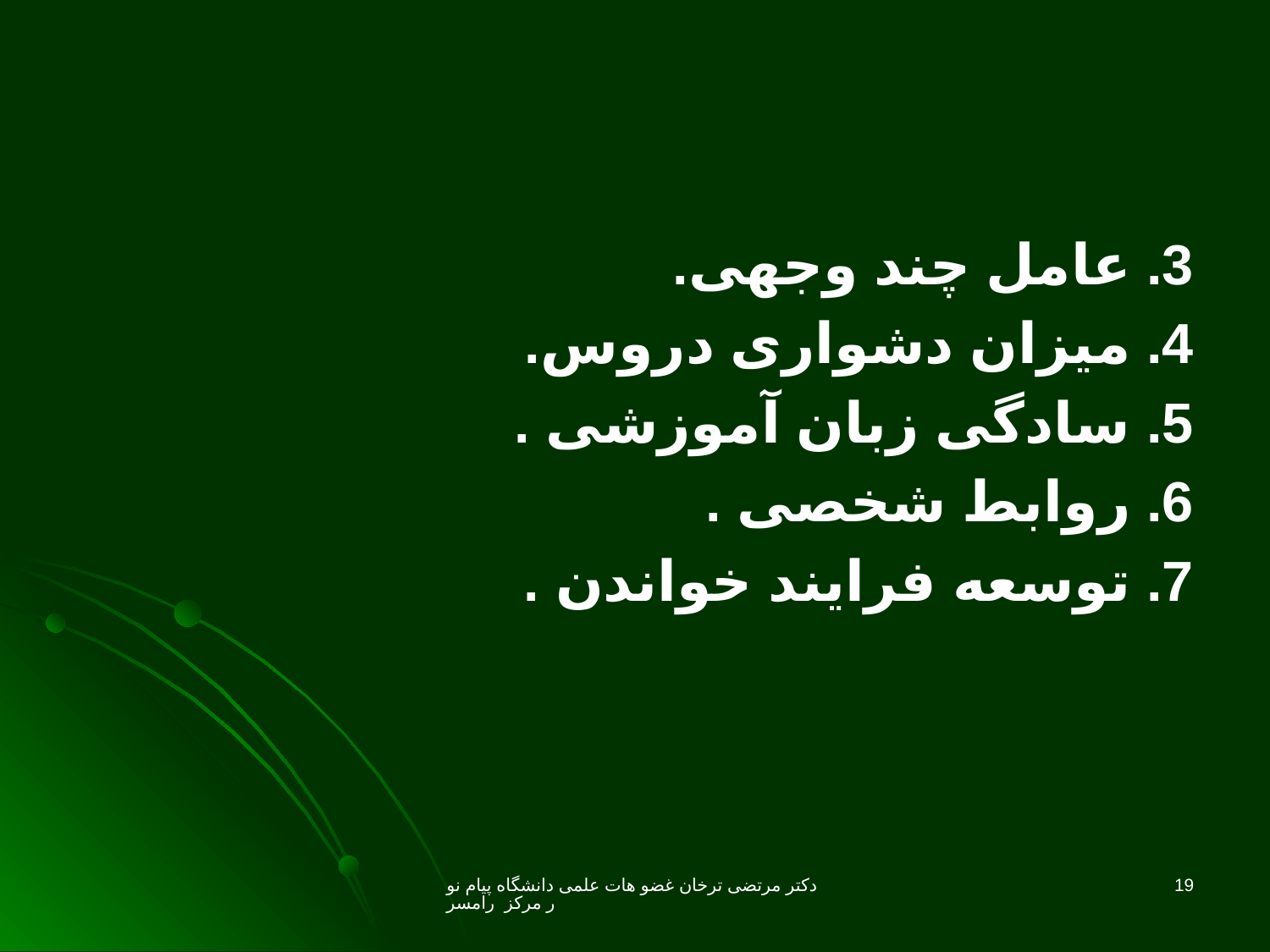

3. عامل چند وجهی.
4. میزان دشواری دروس.
5. سادگی زبان آموزشی .
6. روابط شخصی .
7. توسعه فرایند خواندن .

دکتر مرتضی ترخان غضو هات علمی دانشگاه پیام نور مرکز رامسر
19